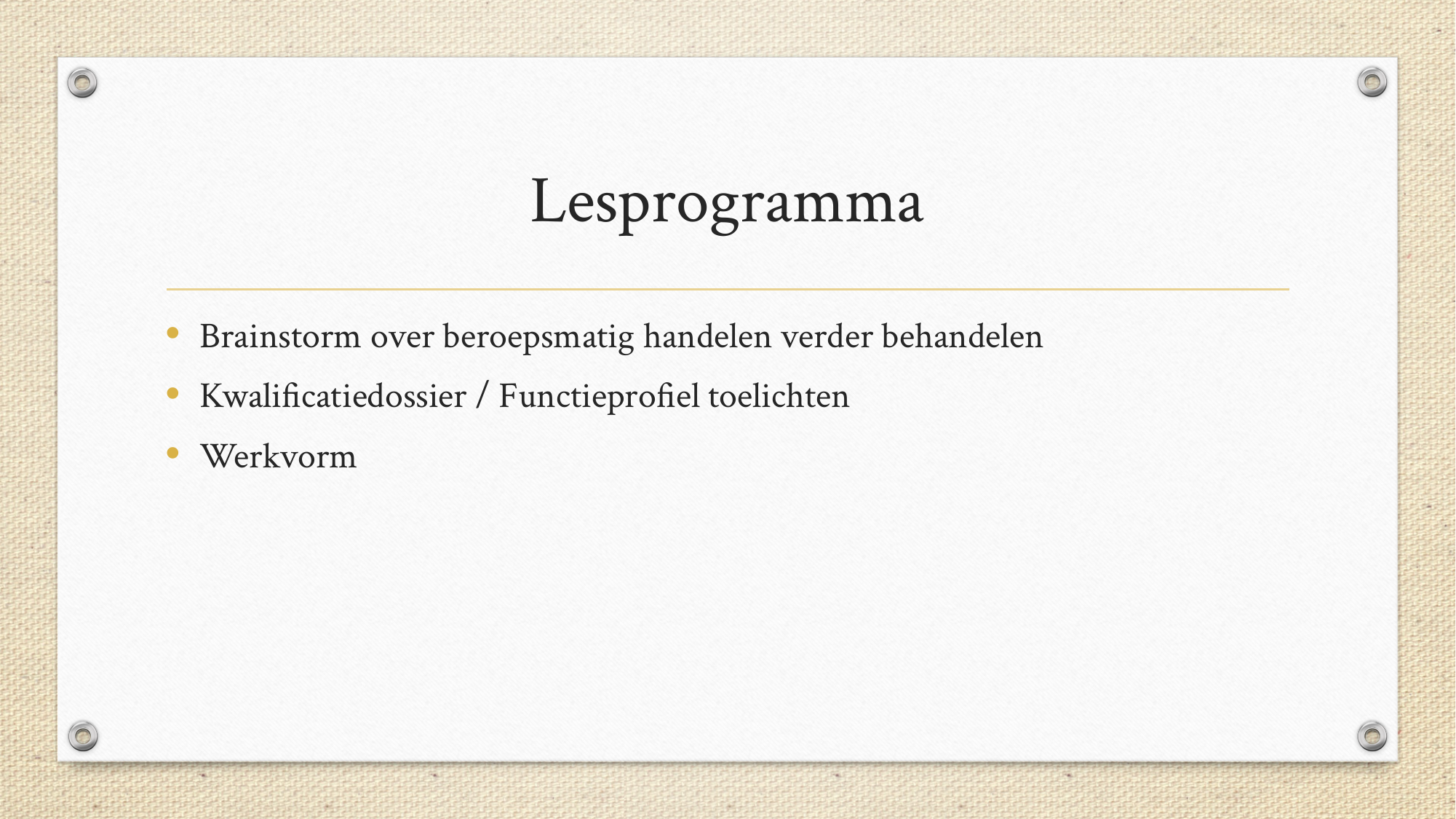

# Lesprogramma
Brainstorm over beroepsmatig handelen verder behandelen
Kwalificatiedossier / Functieprofiel toelichten
Werkvorm